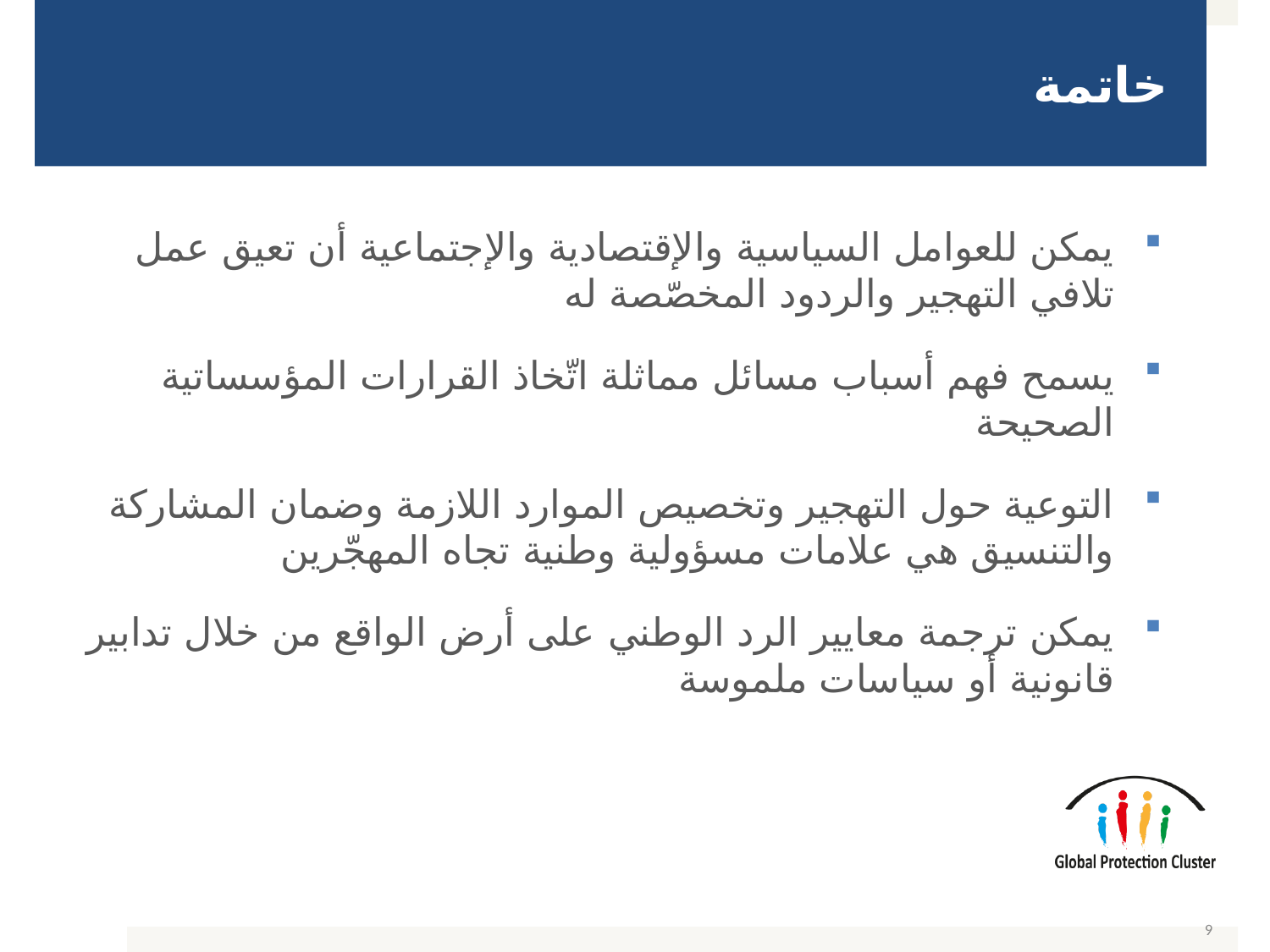

# خاتمة
يمكن للعوامل السياسية والإقتصادية والإجتماعية أن تعيق عمل تلافي التهجير والردود المخصّصة له
يسمح فهم أسباب مسائل مماثلة اتّخاذ القرارات المؤسساتية الصحيحة
التوعية حول التهجير وتخصيص الموارد اللازمة وضمان المشاركة والتنسيق هي علامات مسؤولية وطنية تجاه المهجّرين
يمكن ترجمة معايير الرد الوطني على أرض الواقع من خلال تدابير قانونية أو سياسات ملموسة